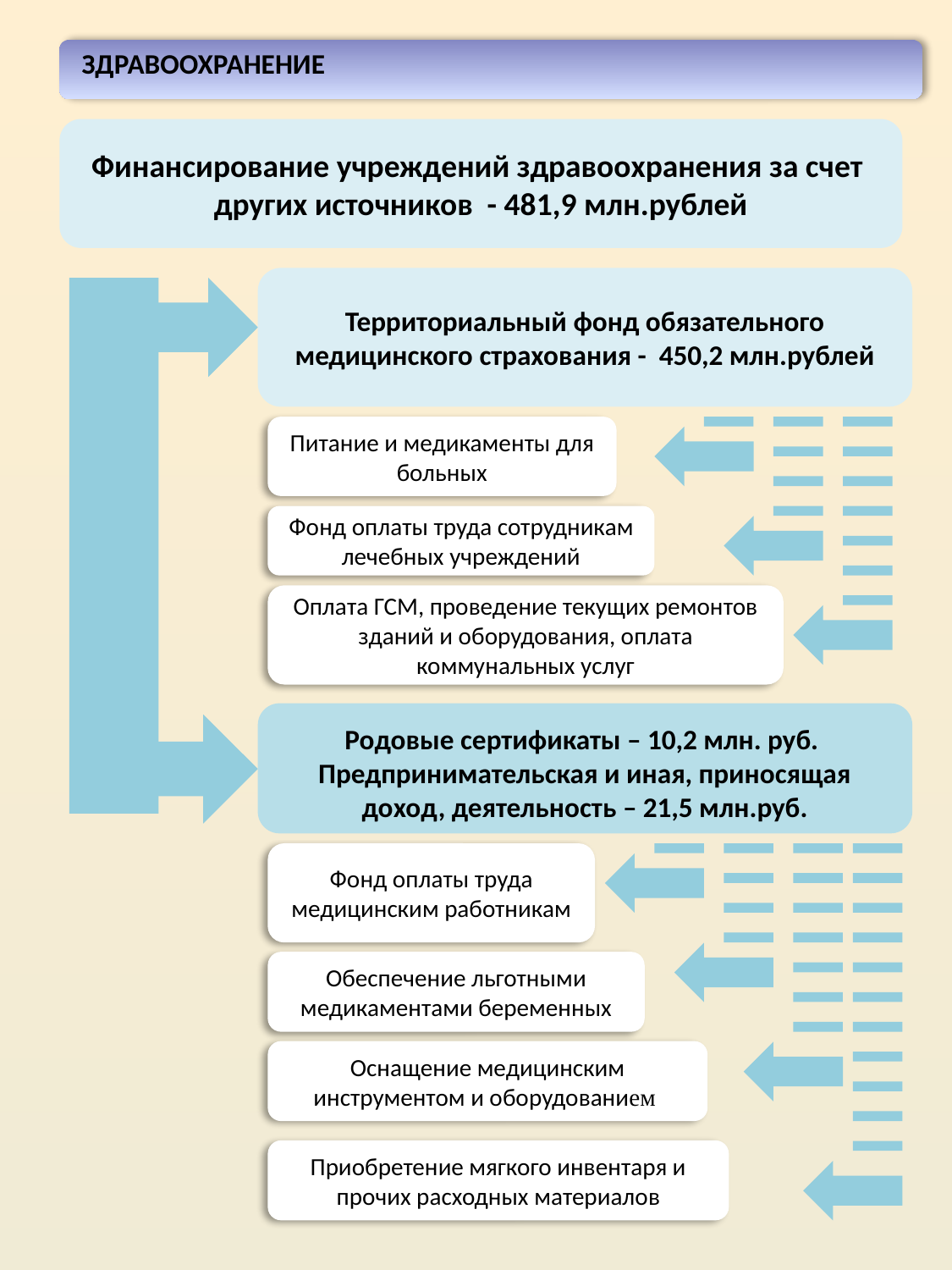

ЗДРАВООХРАНЕНИЕ
Финансирование учреждений здравоохранения за счет
других источников  - 481,9 млн.рублей
Территориальный фонд обязательного медицинского страхования -  450,2 млн.рублей

Питание и медикаменты для больных

Фонд оплаты труда сотрудникам лечебных учреждений

Оплата ГСМ, проведение текущих ремонтов зданий и оборудования, оплата коммунальных услуг

Родовые сертификаты – 10,2 млн. руб.
Предпринимательская и иная, приносящая доход, деятельность – 21,5 млн.руб.

Фонд оплаты труда медицинским работникам

Обеспечение льготными медикаментами беременных

Оснащение медицинским инструментом и оборудованием

Приобретение мягкого инвентаря и прочих расходных материалов